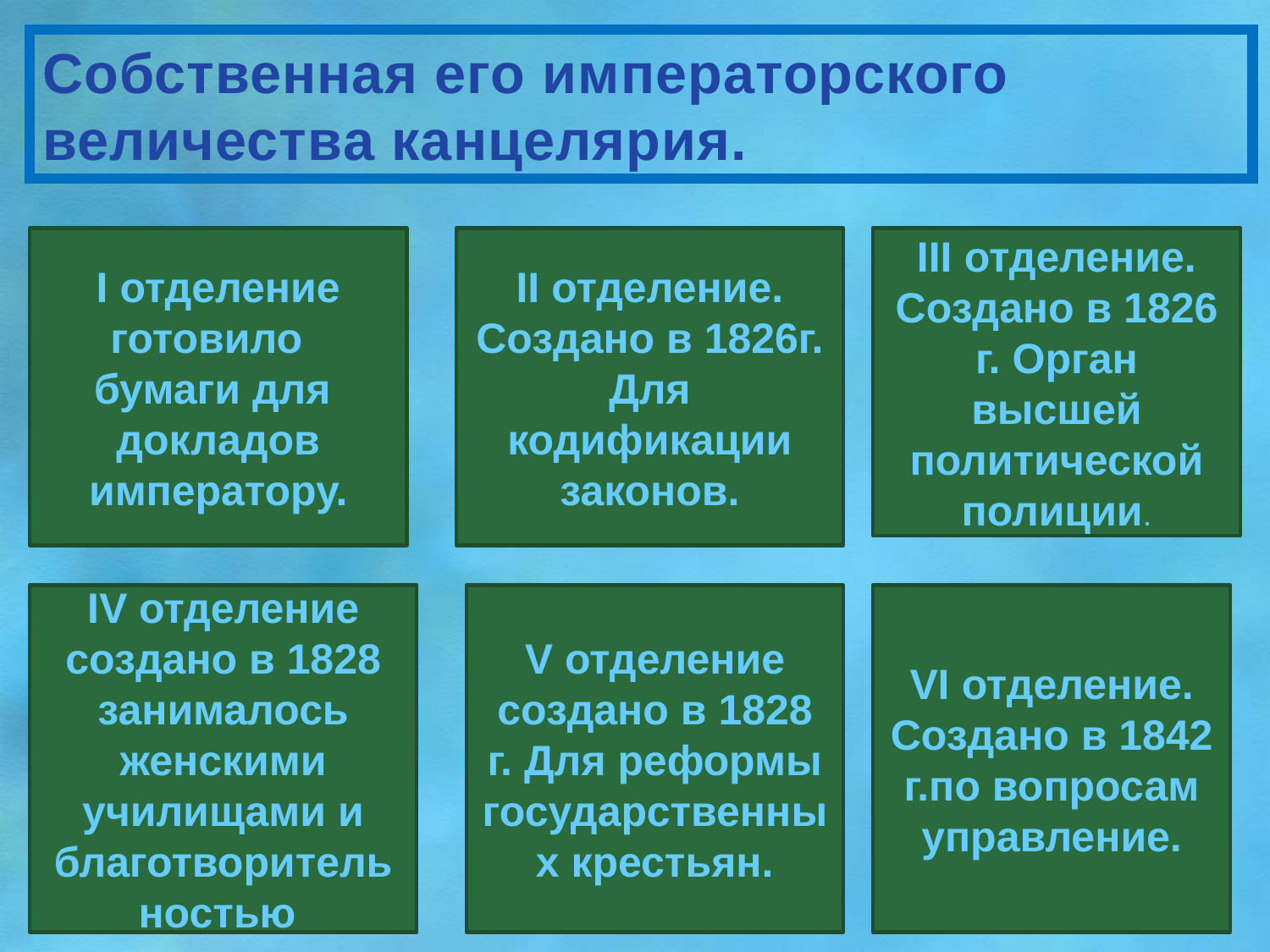

# Собственная его императорского величества канцелярия.
I отделение готовило   бумаги для  докладов императору.
II отделение. Создано в 1826г. Для кодификации законов.
III отделение. Создано в 1826 г. Орган высшей политической полиции.
IV отделение создано в 1828 занималось женскими училищами и благотворительностью
V отделение создано в 1828 г. Для реформы государственных крестьян.
VI отделение. Создано в 1842 г.по вопросам управление.